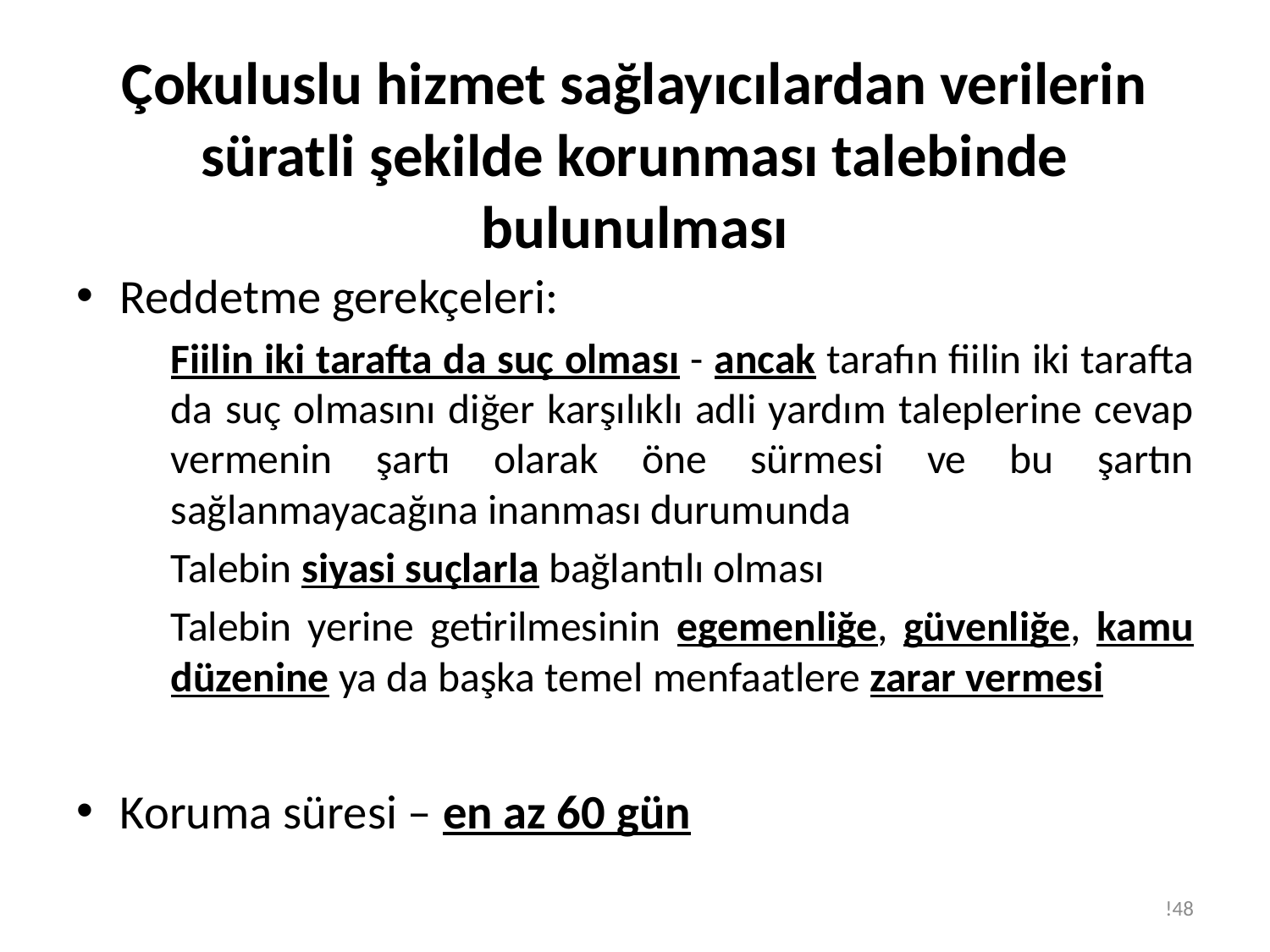

# Çokuluslu hizmet sağlayıcılardan verilerin süratli şekilde korunması talebinde bulunulması
Reddetme gerekçeleri:
Fiilin iki tarafta da suç olması - ancak tarafın fiilin iki tarafta da suç olmasını diğer karşılıklı adli yardım taleplerine cevap vermenin şartı olarak öne sürmesi ve bu şartın sağlanmayacağına inanması durumunda
Talebin siyasi suçlarla bağlantılı olması
Talebin yerine getirilmesinin egemenliğe, güvenliğe, kamu düzenine ya da başka temel menfaatlere zarar vermesi

Koruma süresi – en az 60 gün

!48